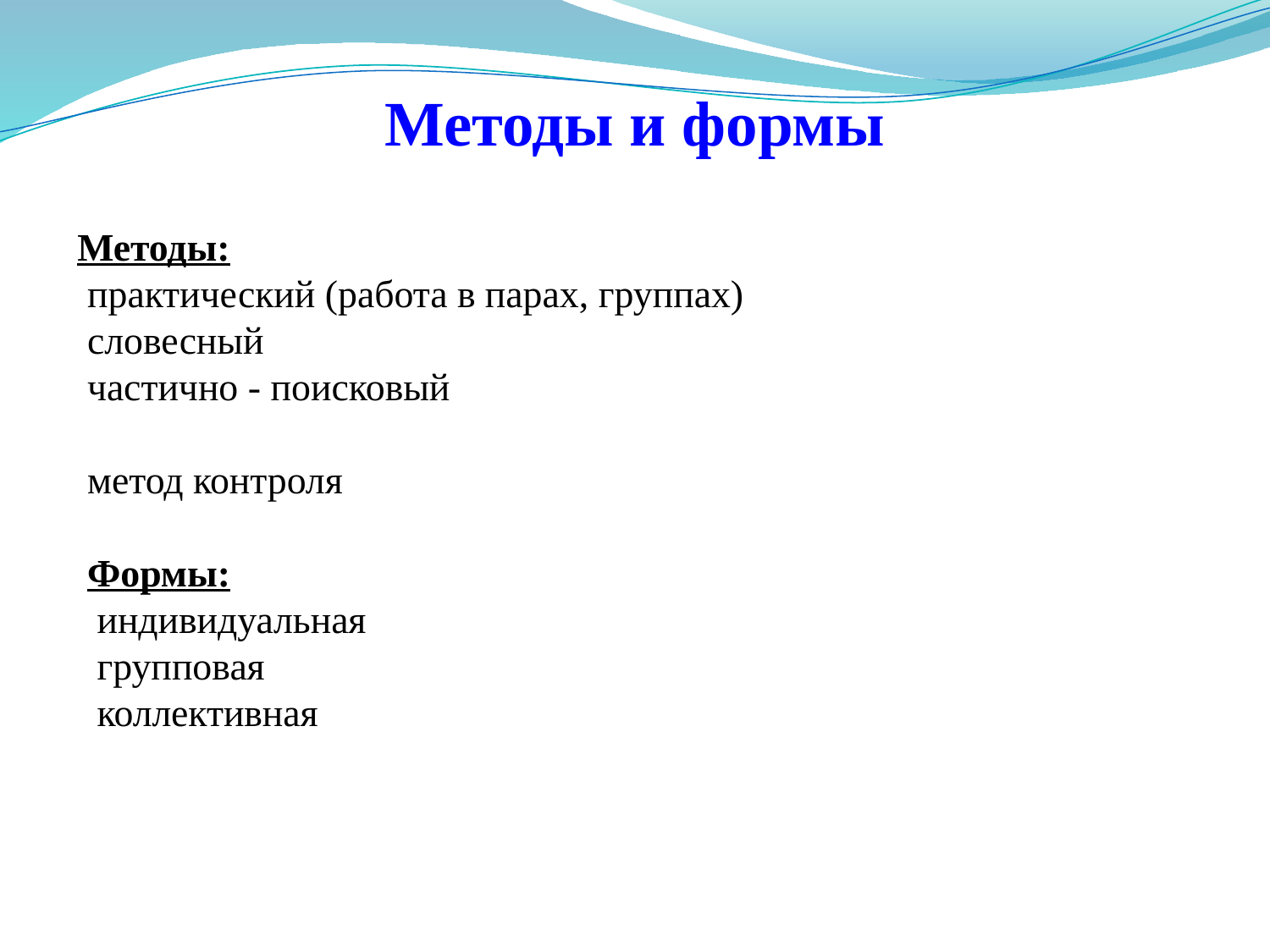

Методы и формы
Методы:
 практический (работа в парах, группах)
 словесный
 частично - поисковый
 метод контроля

 Формы:
  индивидуальная
  групповая
  коллективная